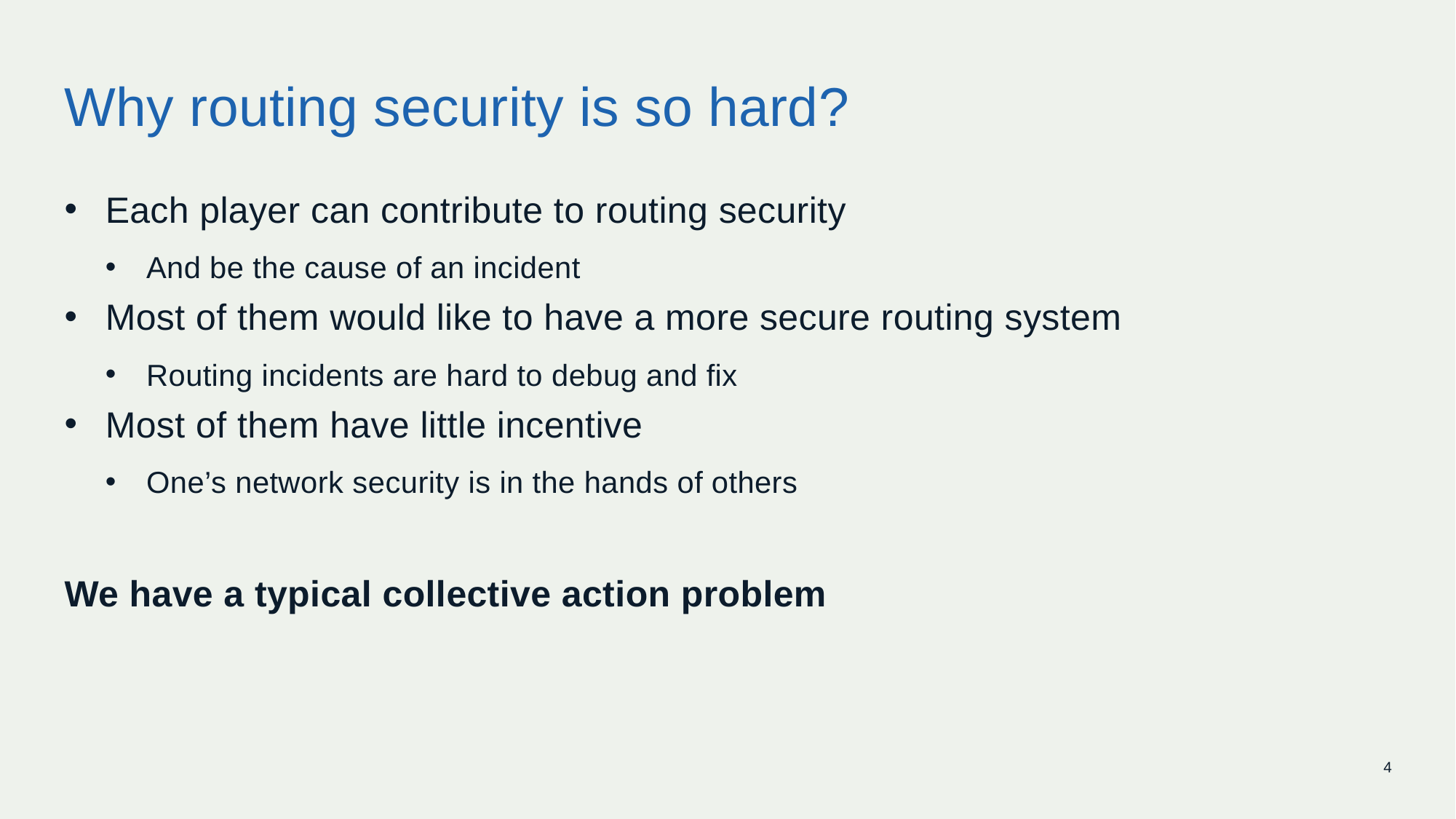

# Why routing security is so hard?
Each player can contribute to routing security
And be the cause of an incident
Most of them would like to have a more secure routing system
Routing incidents are hard to debug and fix
Most of them have little incentive
One’s network security is in the hands of others

We have a typical collective action problem

4